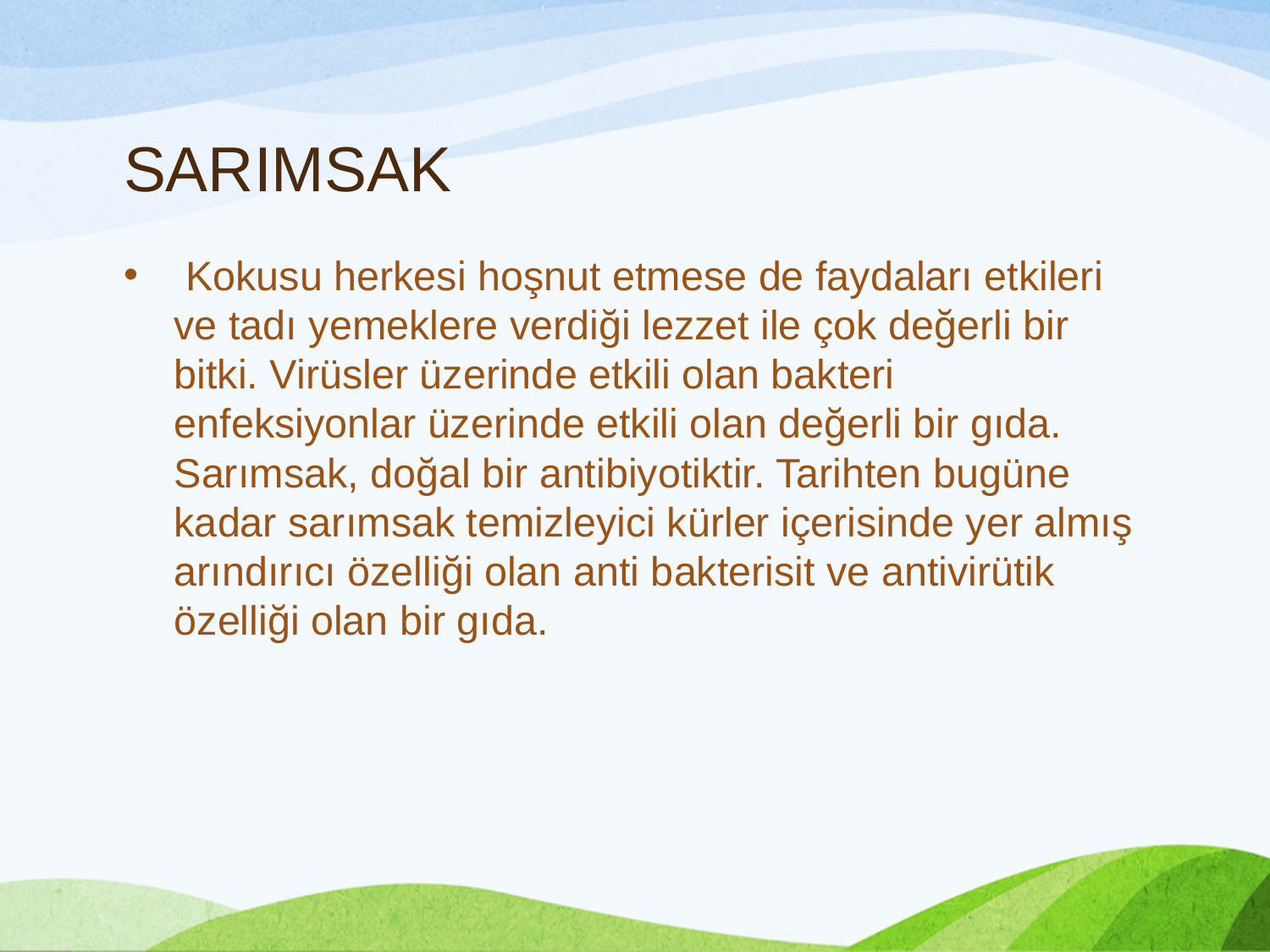

# SARIMSAK
 Kokusu herkesi hoşnut etmese de faydaları etkileri ve tadı yemeklere verdiği lezzet ile çok değerli bir bitki. Virüsler üzerinde etkili olan bakteri enfeksiyonlar üzerinde etkili olan değerli bir gıda. Sarımsak, doğal bir antibiyotiktir. Tarihten bugüne kadar sarımsak temizleyici kürler içerisinde yer almış arındırıcı özelliği olan anti bakterisit ve antivirütik özelliği olan bir gıda.